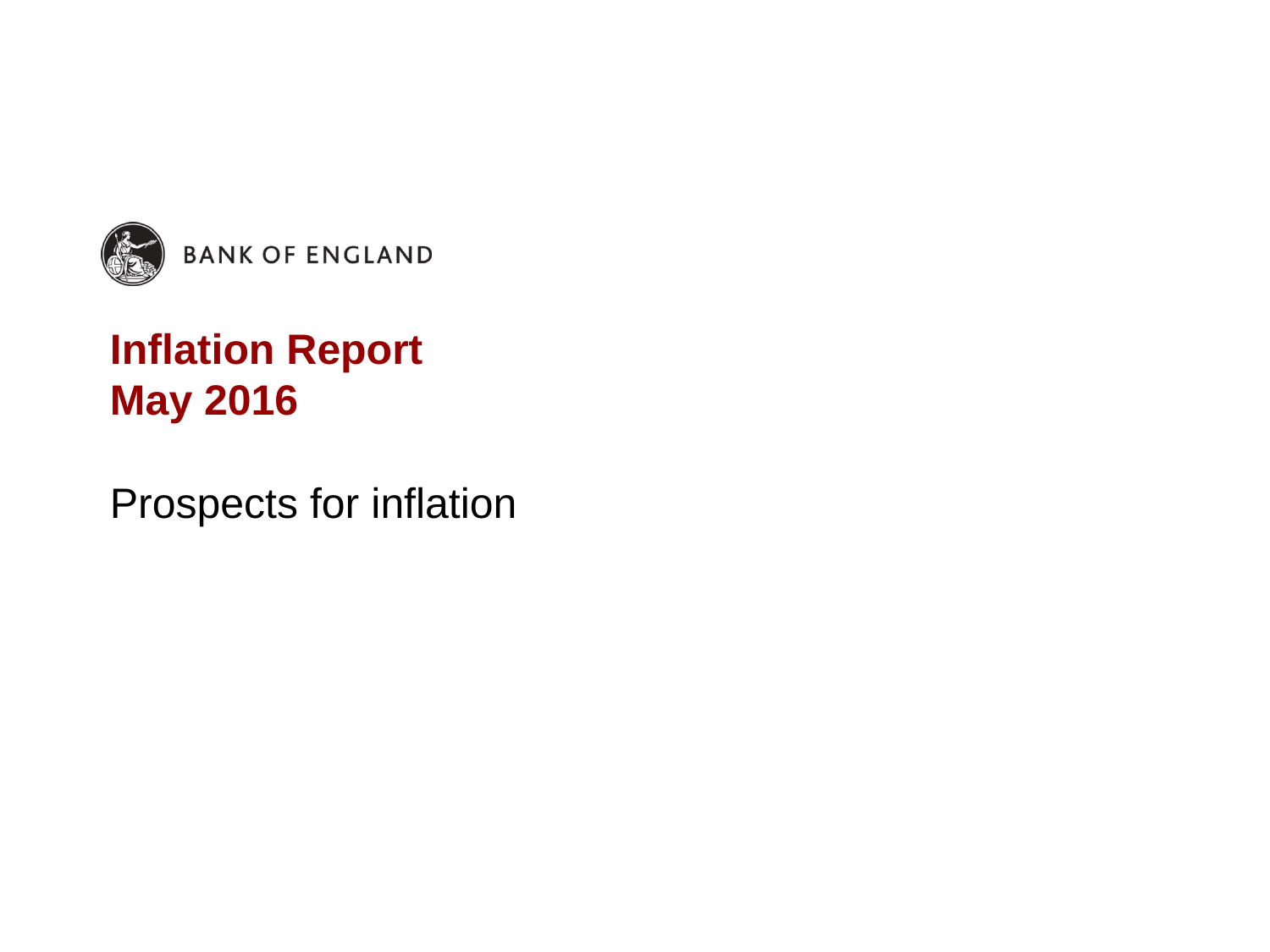

# Inflation Report May 2016
Prospects for inflation